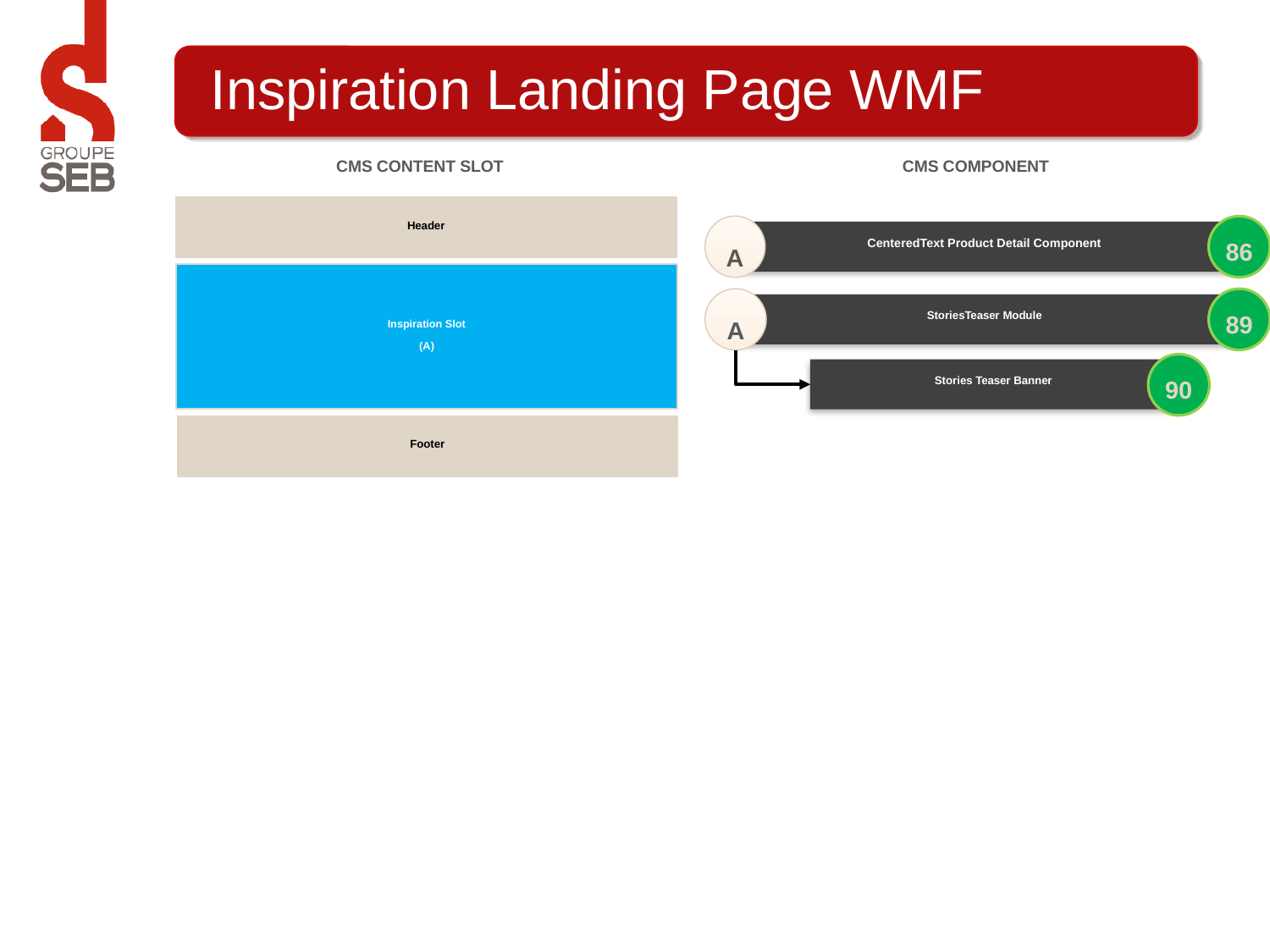

# Inspiration Landing Page WMF
CMS Content Slot
CMS Component
Header
A
86
CenteredText Product Detail Component
Inspiration Slot
(A)
A
89
StoriesTeaser Module
90
Stories Teaser Banner
Footer